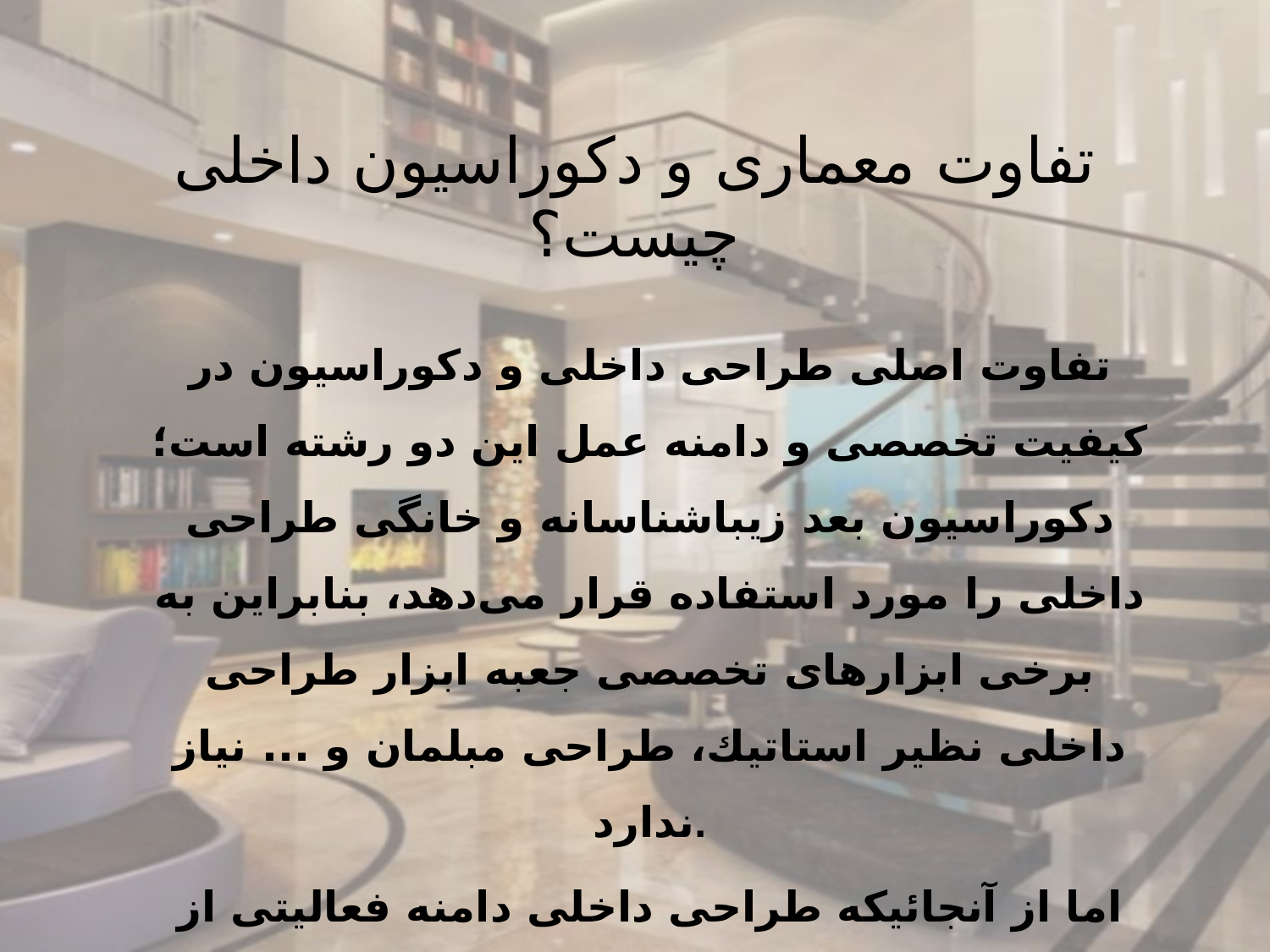

# تفاوت معماری و دکوراسیون داخلی چیست؟
تفاوت اصلی طراحی داخلی و دكوراسیون در كیفیت تخصصی و دامنه عمل این دو رشته است؛ دكوراسیون بعد زیباشناسانه و خانگی طراحی داخلی را مورد استفاده قرار می‌دهد، بنابراین به برخی ابزارهای تخصصی جعبه ابزار طراحی داخلی نظیر استاتیك، طراحی مبلمان و ... نیاز ندارد.
اما از آنجائیكه طراحی داخلی دامنه فعالیتی از منازل، بیمارستان‌ها و پایانه‌های فرودگاهی را دربر می‌گیرد باید از گستره بزرگتری از امكانات ابزاری بهره‌مند شود